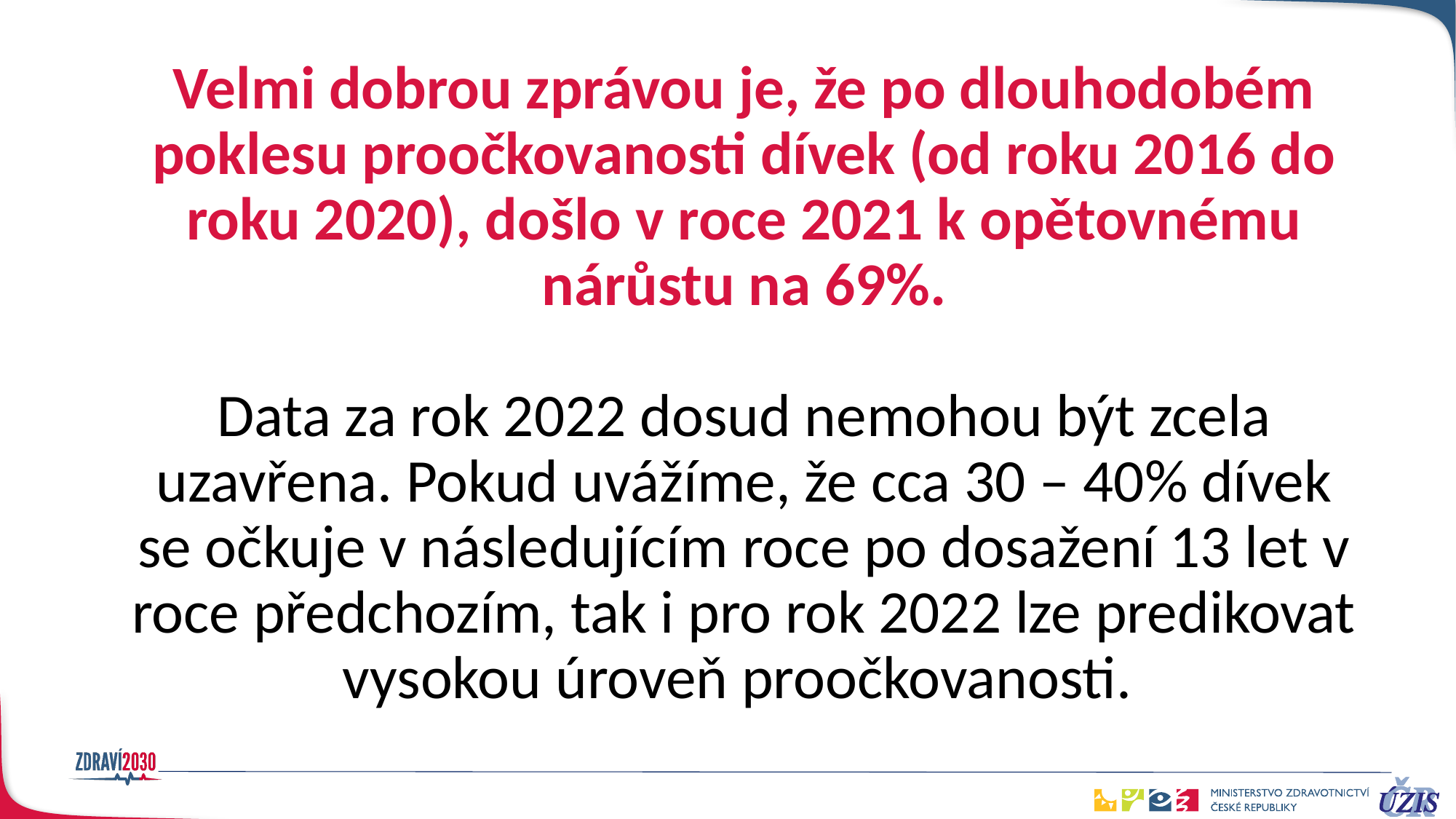

# Velmi dobrou zprávou je, že po dlouhodobém poklesu proočkovanosti dívek (od roku 2016 do roku 2020), došlo v roce 2021 k opětovnému nárůstu na 69%. Data za rok 2022 dosud nemohou být zcela uzavřena. Pokud uvážíme, že cca 30 – 40% dívek se očkuje v následujícím roce po dosažení 13 let v roce předchozím, tak i pro rok 2022 lze predikovat vysokou úroveň proočkovanosti.